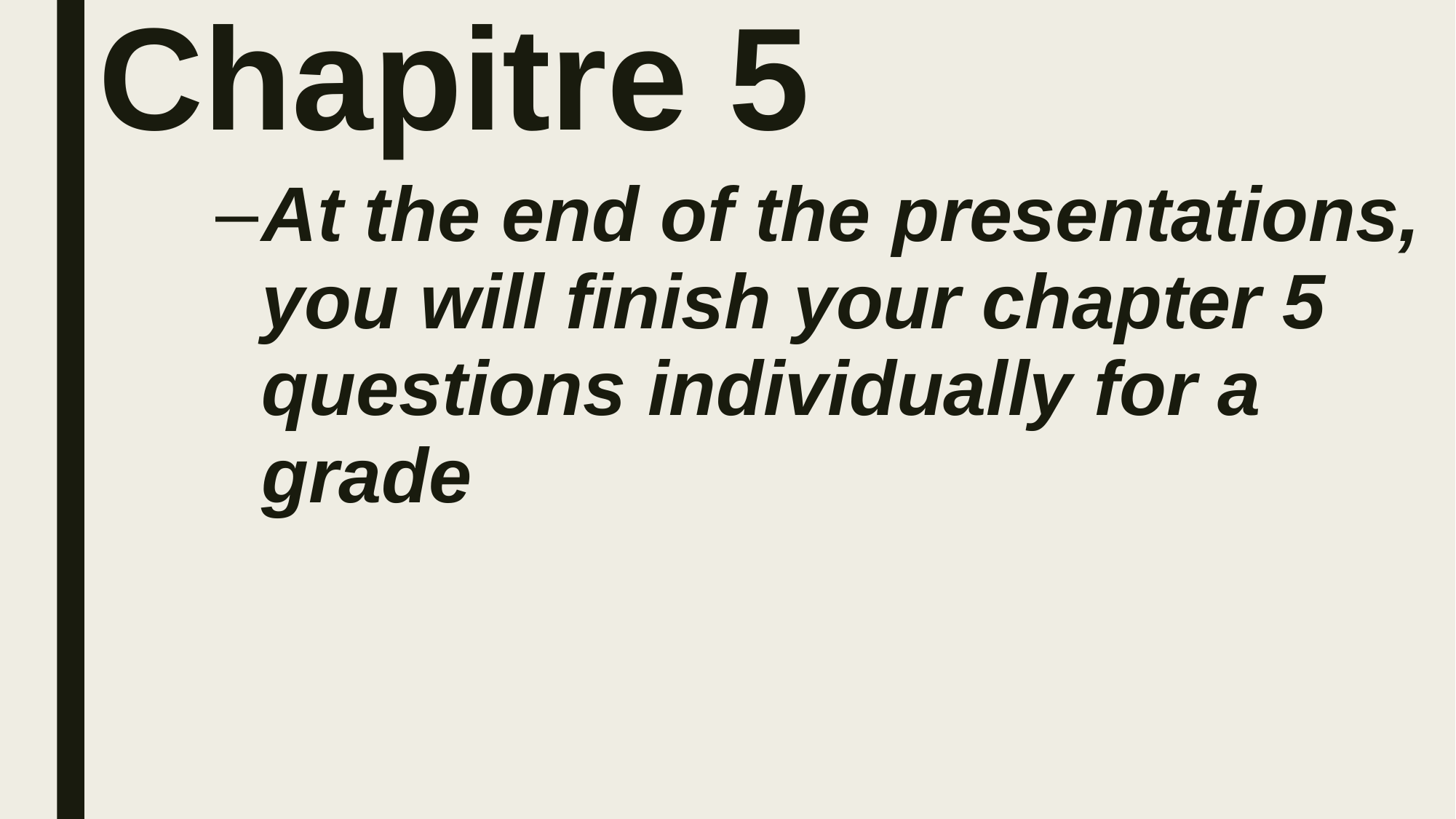

# Chapitre 5
At the end of the presentations, you will finish your chapter 5 questions individually for a grade